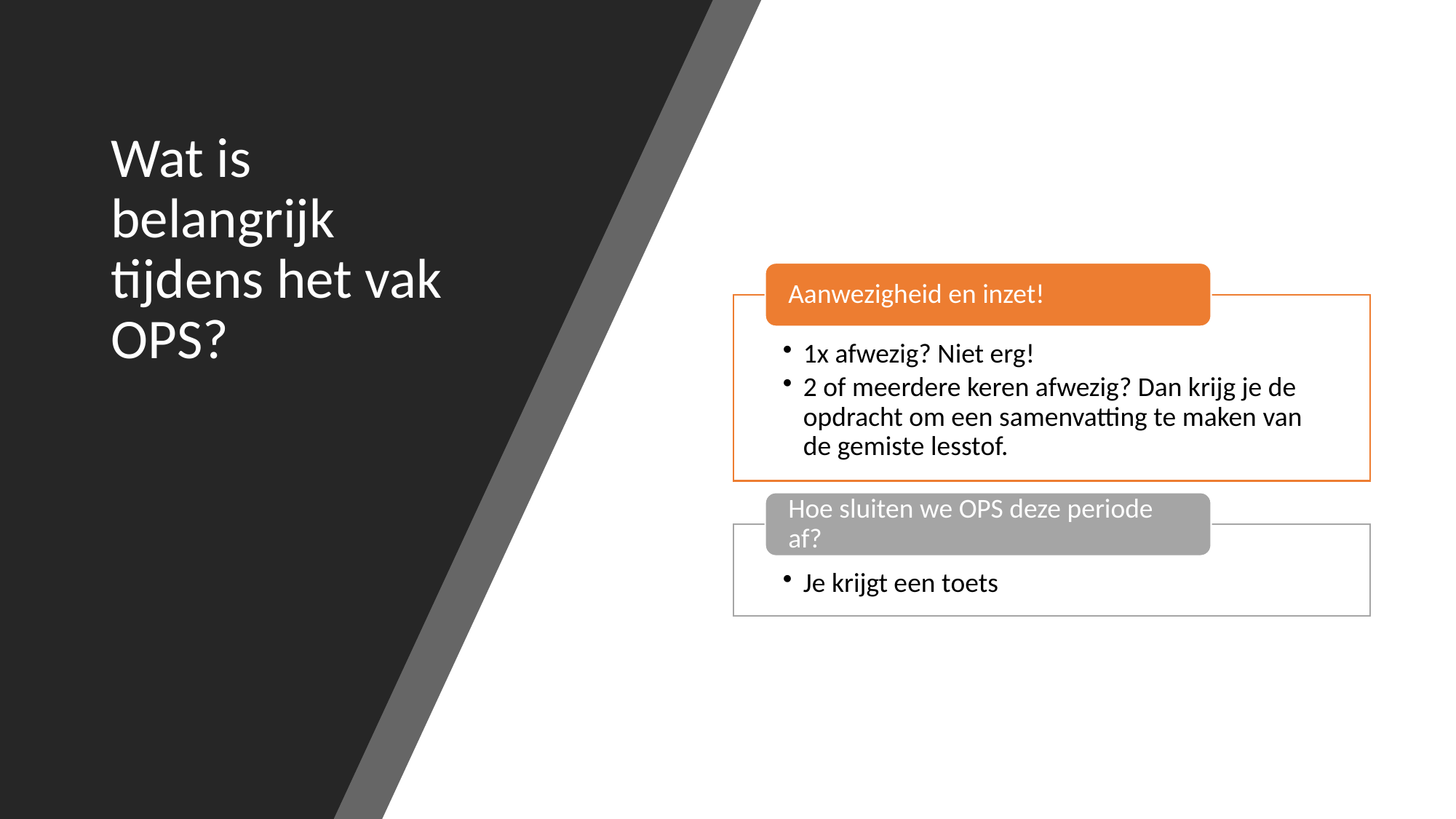

# Wat is belangrijk tijdens het vak OPS?
1x afwezig? Niet erg!
2 of meerdere keren afwezig? Dan krijg je de opdracht om een samenvatting te maken van de gemiste lesstof.
Aanwezigheid en inzet!
Je krijgt een toets
Hoe sluiten we OPS deze periode af?